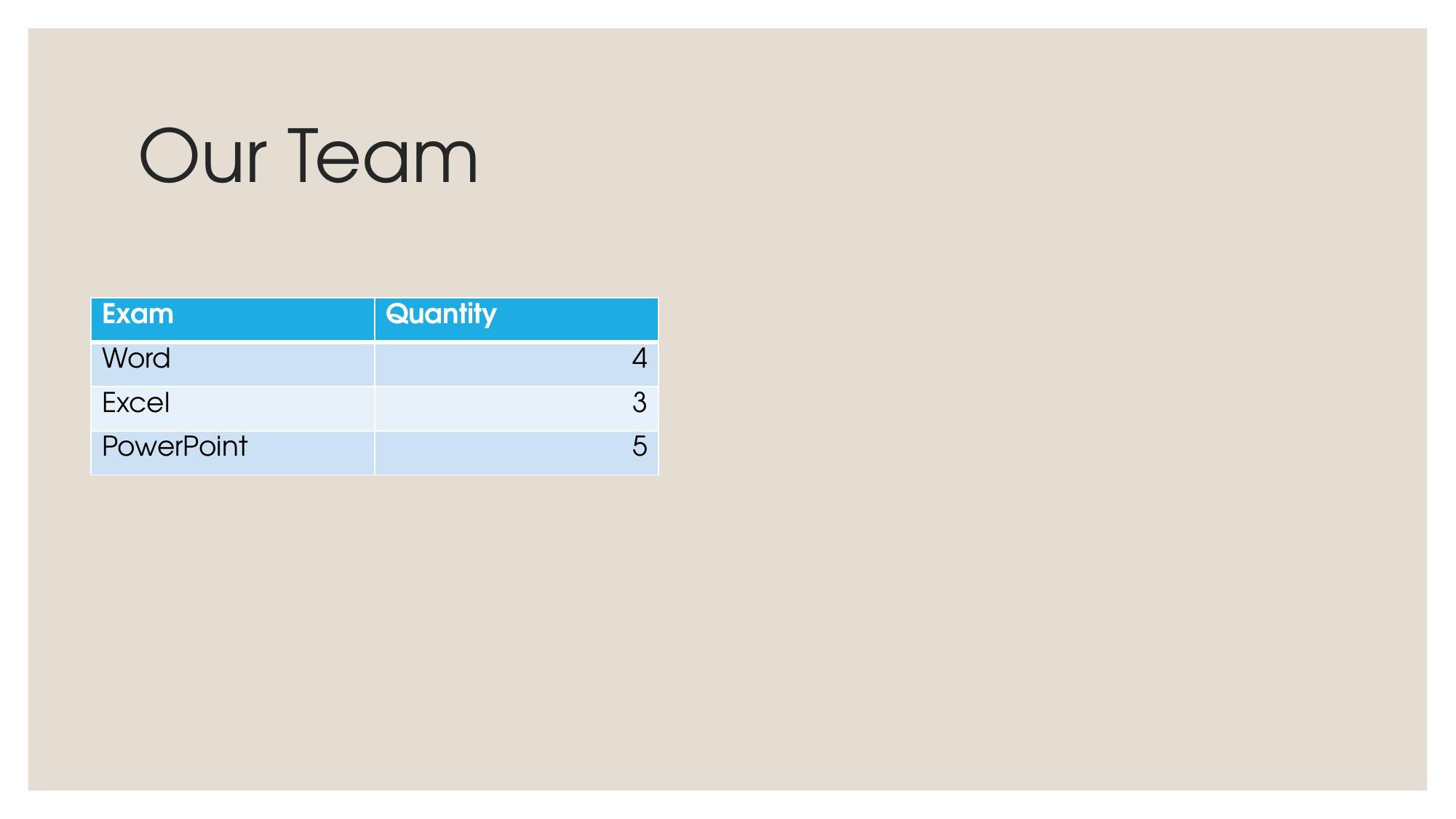

# Our Team

| Exam | Quantity |
| --- | --- |
| Word | 4 |
| Excel | 3 |
| PowerPoint | 5 |